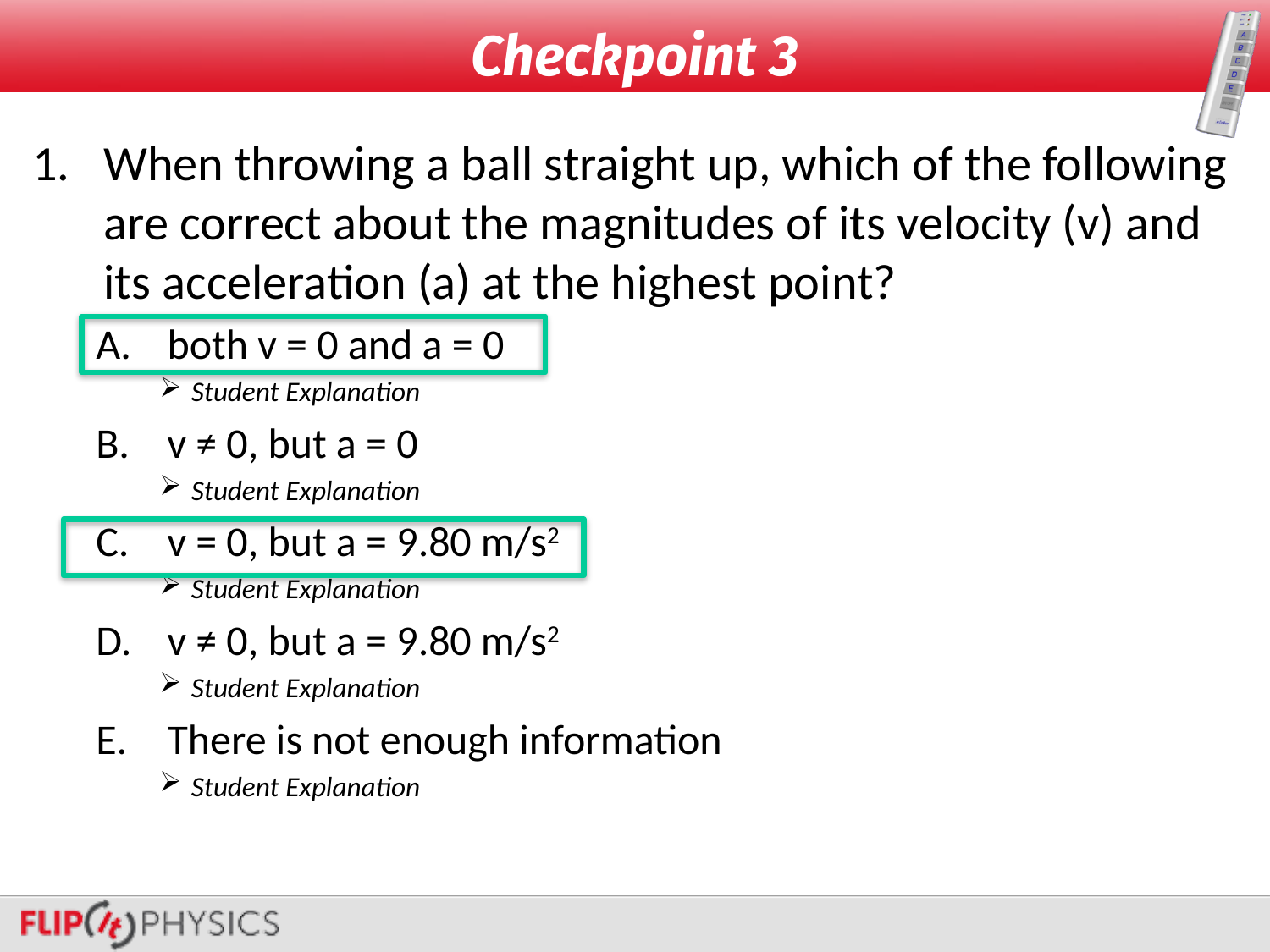

# Checkpoint 3
When throwing a ball straight up, which of the following are correct about the magnitudes of its velocity (v) and its acceleration (a) at the highest point?
both v = 0 and a = 0
Student Explanation
v ≠ 0, but a = 0
Student Explanation
v = 0, but a = 9.80 m/s2
Student Explanation
v ≠ 0, but a = 9.80 m/s2
Student Explanation
There is not enough information
Student Explanation